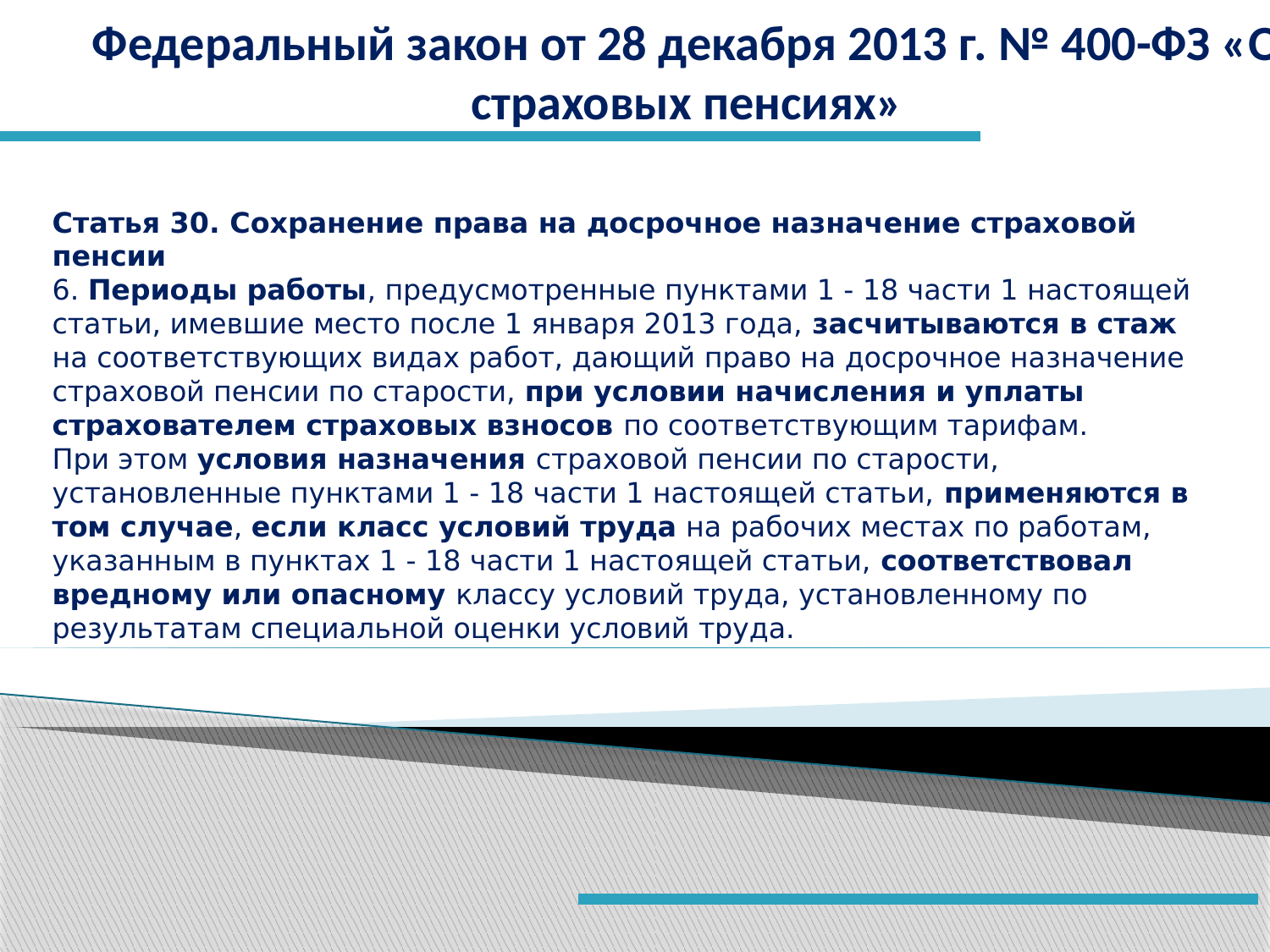

# Федеральный закон от 28 декабря 2013 г. № 400-ФЗ «О страховых пенсиях»
Статья 30. Сохранение права на досрочное назначение страховой пенсии
6. Периоды работы, предусмотренные пунктами 1 - 18 части 1 настоящей статьи, имевшие место после 1 января 2013 года, засчитываются в стаж на соответствующих видах работ, дающий право на досрочное назначение страховой пенсии по старости, при условии начисления и уплаты страхователем страховых взносов по соответствующим тарифам.
При этом условия назначения страховой пенсии по старости, установленные пунктами 1 - 18 части 1 настоящей статьи, применяются в том случае, если класс условий труда на рабочих местах по работам, указанным в пунктах 1 - 18 части 1 настоящей статьи, соответствовал вредному или опасному классу условий труда, установленному по результатам специальной оценки условий труда.